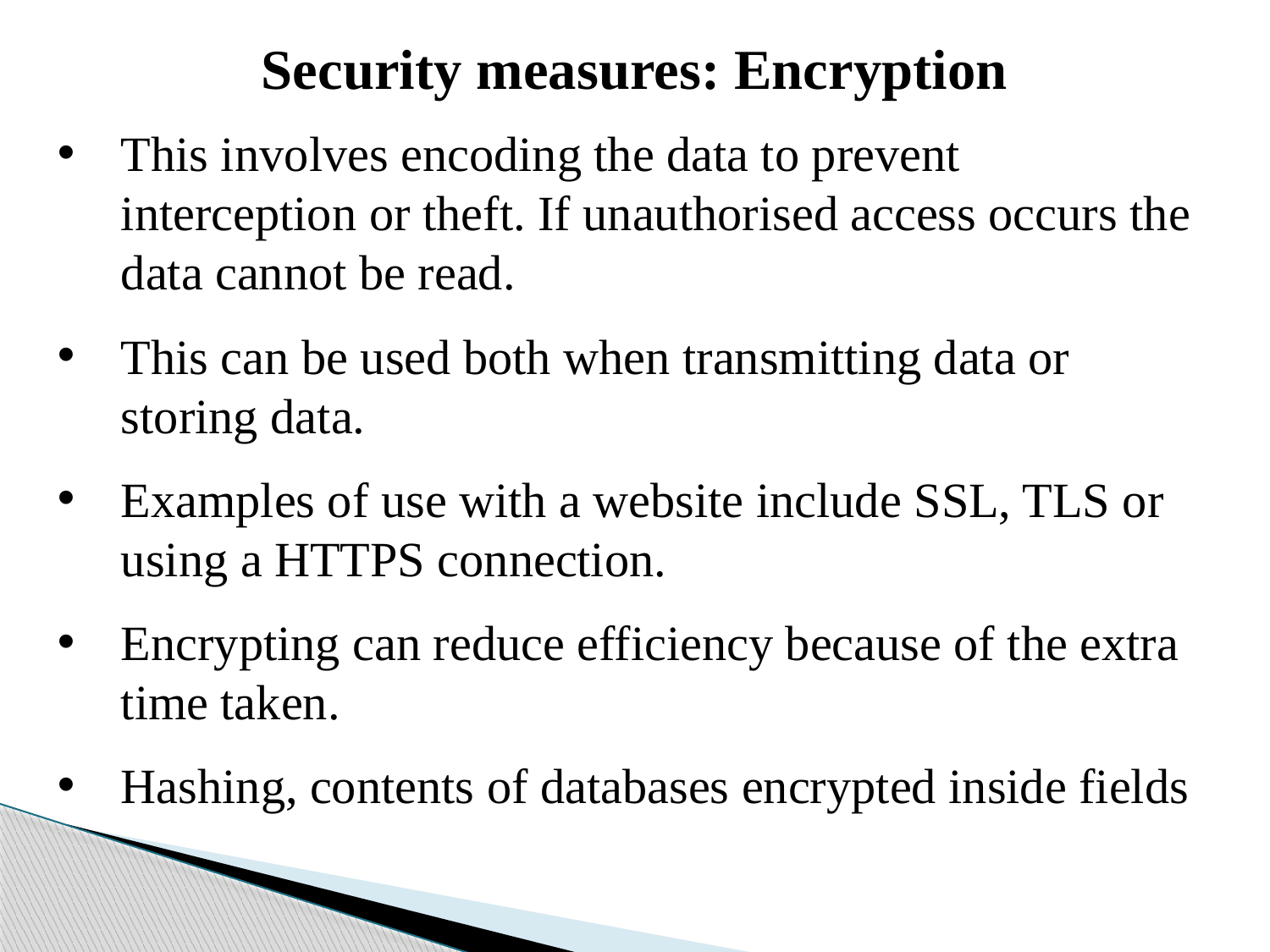

Security measures: Encryption
This involves encoding the data to prevent interception or theft. If unauthorised access occurs the data cannot be read.
This can be used both when transmitting data or storing data.
Examples of use with a website include SSL, TLS or using a HTTPS connection.
Encrypting can reduce efficiency because of the extra time taken.
Hashing, contents of databases encrypted inside fields